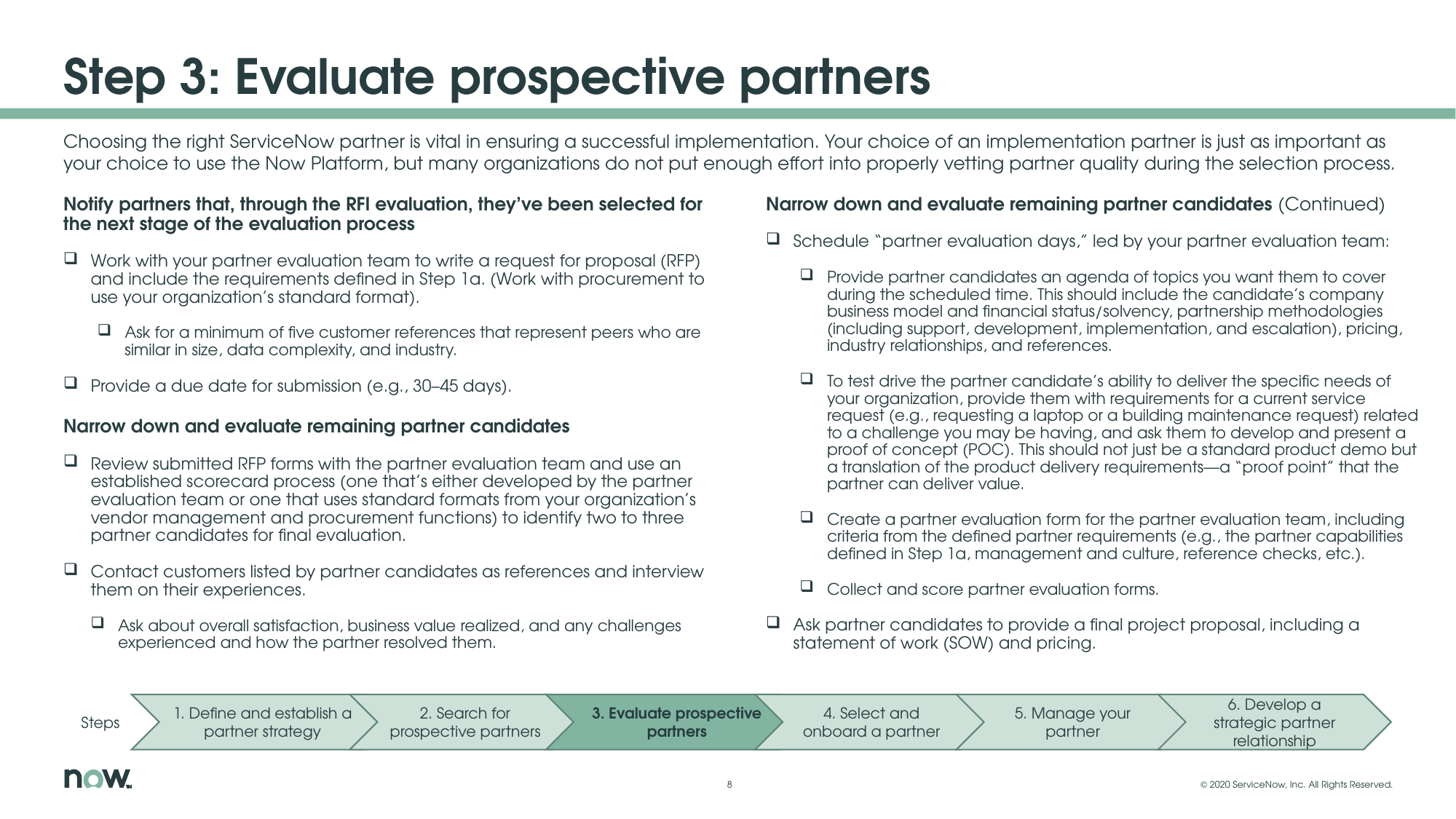

# Step 3: Evaluate prospective partners

Choosing the right ServiceNow partner is vital in ensuring a successful implementation. Your choice of an implementation partner is just as important as your choice to use the Now Platform, but many organizations do not put enough effort into properly vetting partner quality during the selection process.
Notify partners that, through the RFI evaluation, they’ve been selected for the next stage of the evaluation process
Work with your partner evaluation team to write a request for proposal (RFP) and include the requirements defined in Step 1a. (Work with procurement to use your organization’s standard format).
Ask for a minimum of five customer references that represent peers who are similar in size, data complexity, and industry.
Provide a due date for submission (e.g., 30–45 days).

Narrow down and evaluate remaining partner candidates (Continued)
Schedule “partner evaluation days,” led by your partner evaluation team:
Provide partner candidates an agenda of topics you want them to cover during the scheduled time. This should include the candidate’s company business model and financial status/solvency, partnership methodologies (including support, development, implementation, and escalation), pricing, industry relationships, and references.
To test drive the partner candidate’s ability to deliver the specific needs of your organization, provide them with requirements for a current service request (e.g., requesting a laptop or a building maintenance request) related to a challenge you may be having, and ask them to develop and present a proof of concept (POC). This should not just be a standard product demo but a translation of the product delivery requirements—a “proof point” that the partner can deliver value.
Create a partner evaluation form for the partner evaluation team, including criteria from the defined partner requirements (e.g., the partner capabilities defined in Step 1a, management and culture, reference checks, etc.).
Collect and score partner evaluation forms.
Ask partner candidates to provide a final project proposal, including a statement of work (SOW) and pricing.

Narrow down and evaluate remaining partner candidates
Review submitted RFP forms with the partner evaluation team and use an established scorecard process (one that’s either developed by the partner evaluation team or one that uses standard formats from your organization’s vendor management and procurement functions) to identify two to three partner candidates for final evaluation.
Contact customers listed by partner candidates as references and interview them on their experiences.
Ask about overall satisfaction, business value realized, and any challenges experienced and how the partner resolved them.

Steps
1. Define and establish a partner strategy
2. Search for prospective partners
3. Evaluate prospective partners
4. Select and onboard a partner
5. Manage your partner
6. Develop a strategic partner relationship